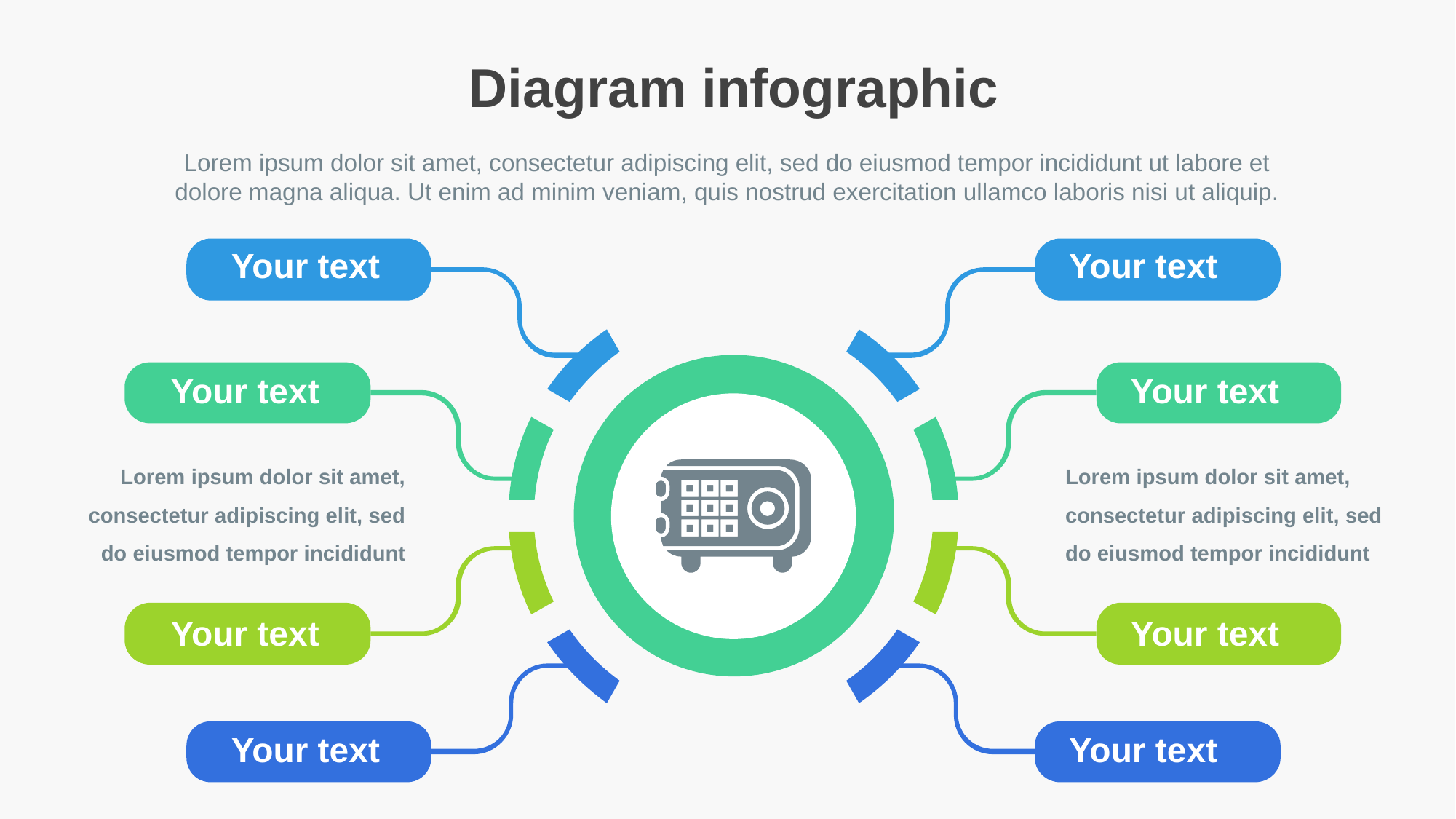

Diagram infographic
Lorem ipsum dolor sit amet, consectetur adipiscing elit, sed do eiusmod tempor incididunt ut labore et dolore magna aliqua. Ut enim ad minim veniam, quis nostrud exercitation ullamco laboris nisi ut aliquip.

Your text

Your text

Your text

Your text

Lorem ipsum dolor sit amet, consectetur adipiscing elit, sed do eiusmod tempor incididunt
Lorem ipsum dolor sit amet, consectetur adipiscing elit, sed do eiusmod tempor incididunt

Your text

Your text

Your text

Your text